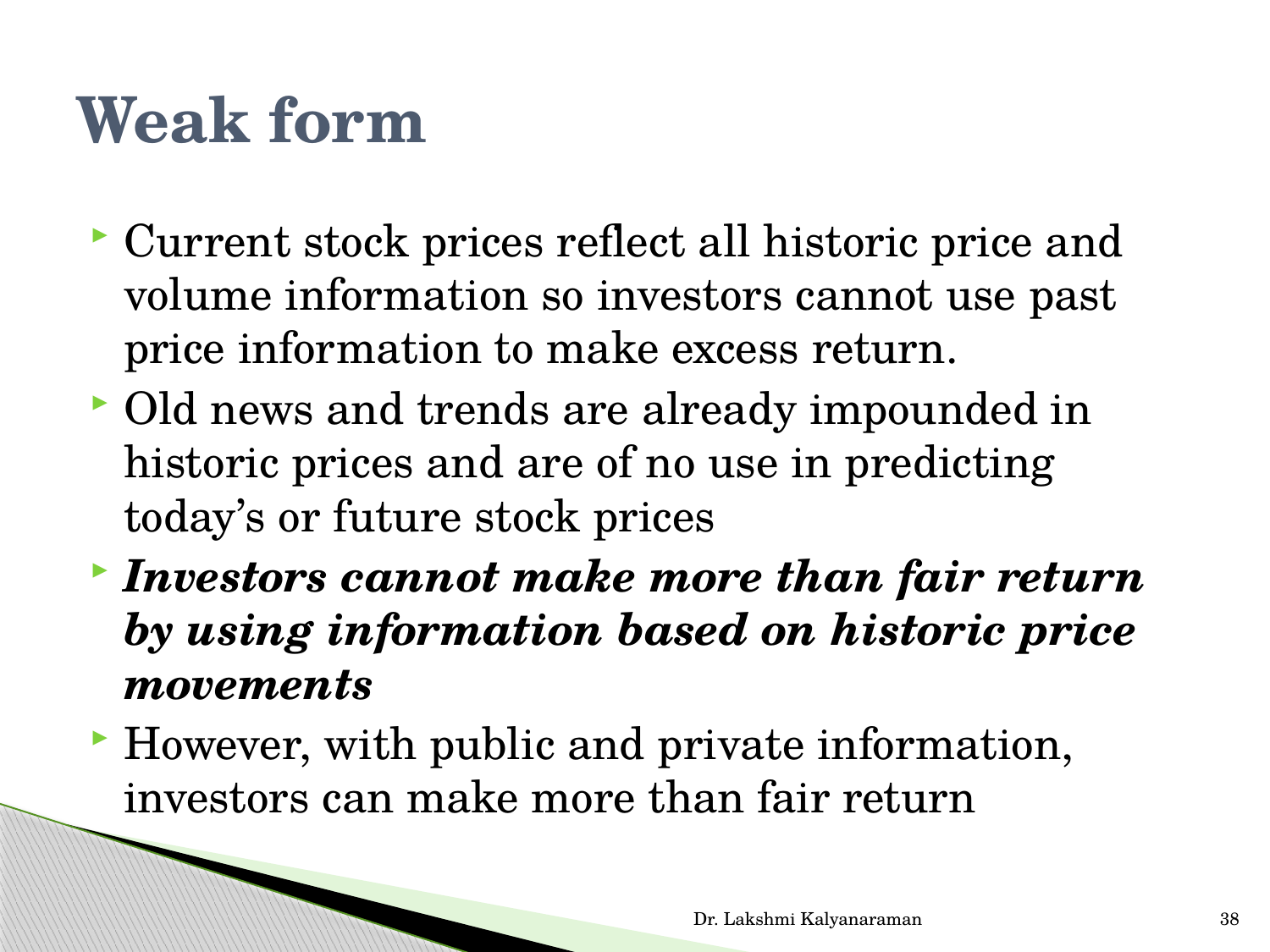

# Weak form
Current stock prices reflect all historic price and volume information so investors cannot use past price information to make excess return.
Old news and trends are already impounded in historic prices and are of no use in predicting today’s or future stock prices
Investors cannot make more than fair return by using information based on historic price movements
However, with public and private information, investors can make more than fair return
Dr. Lakshmi Kalyanaraman
38